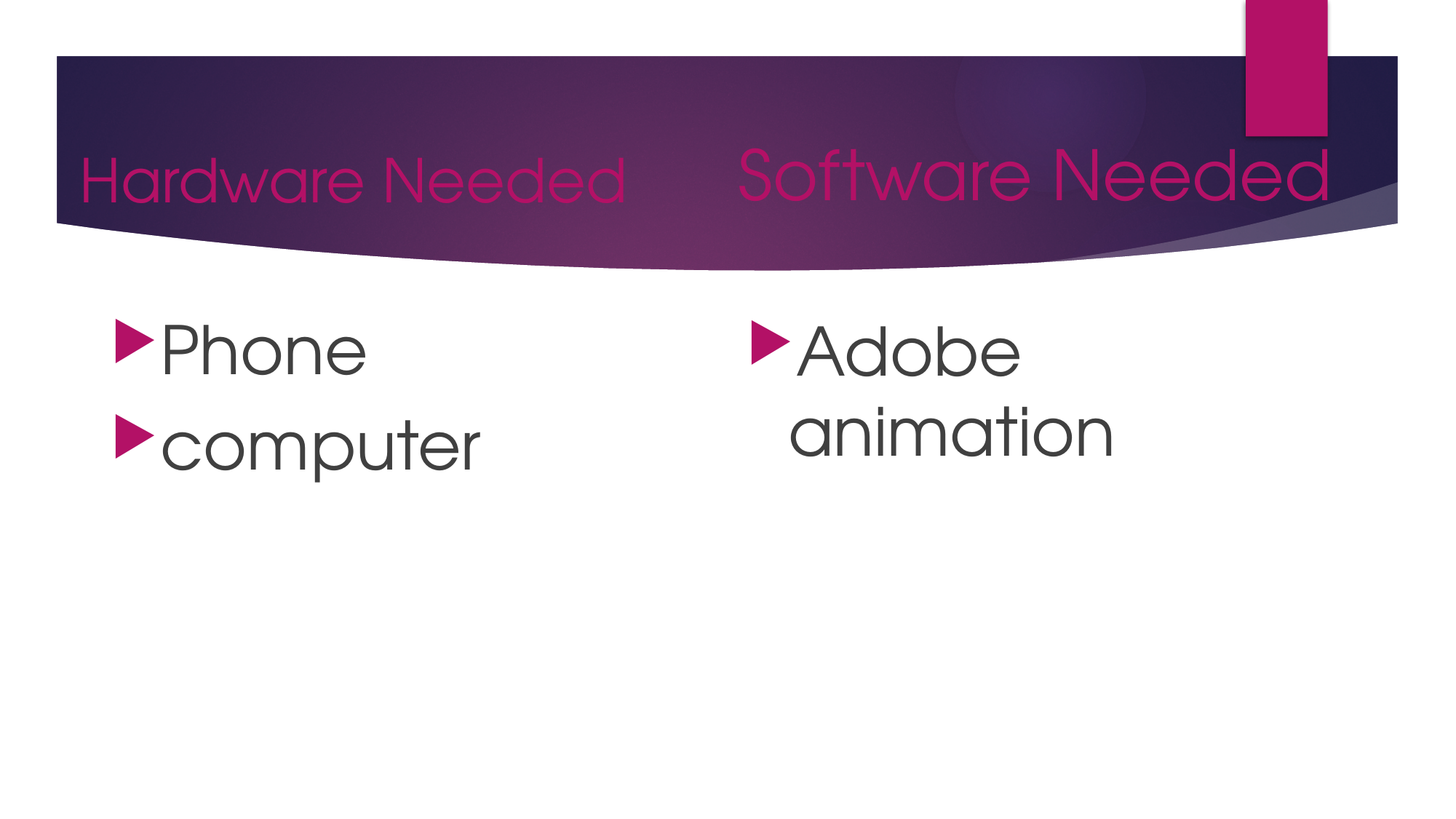

Hardware Needed
Software Needed
Phone
computer
Adobe animation